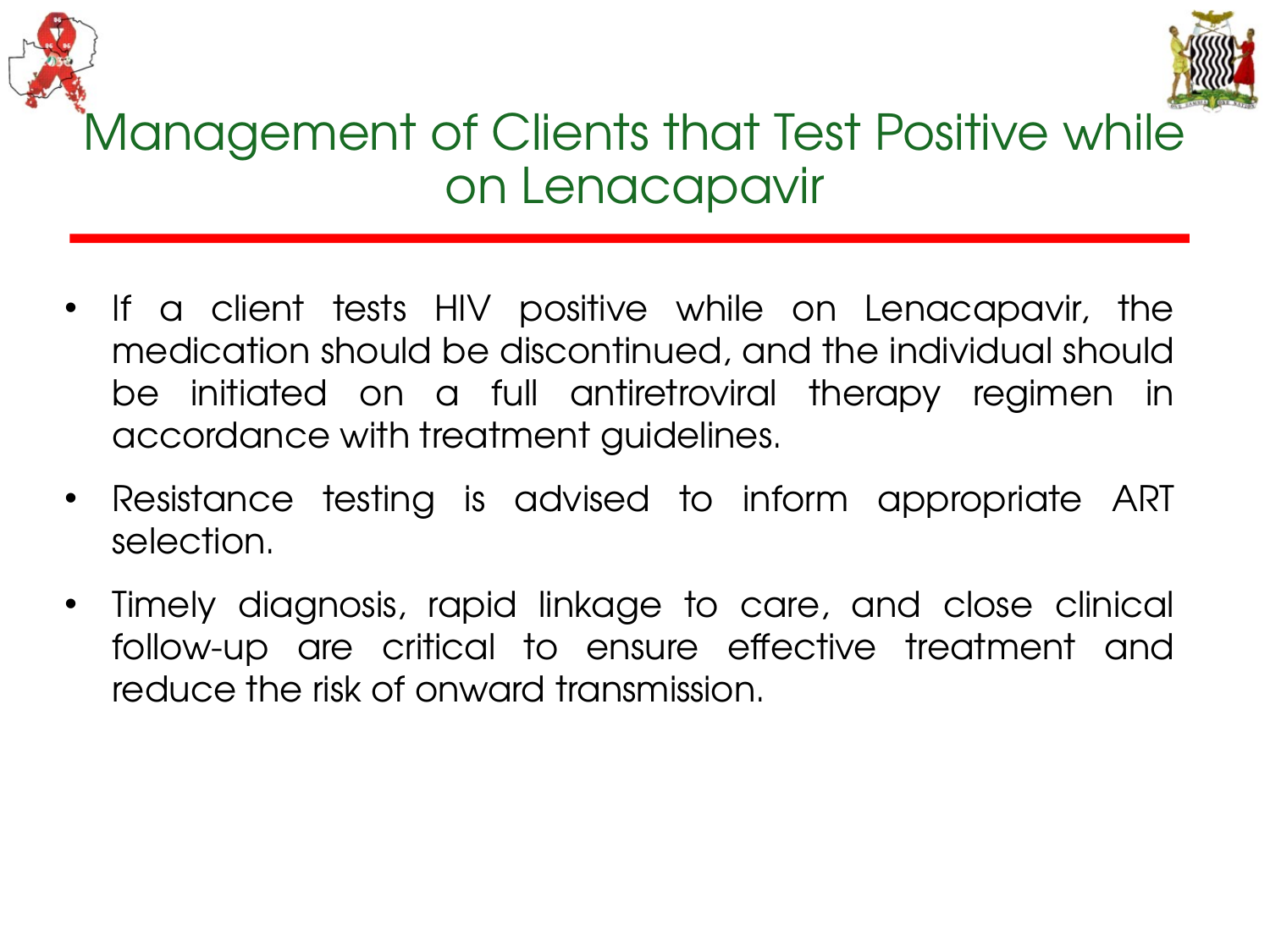

# Management of Clients that Test Positive while on Lenacapavir
If a client tests HIV positive while on Lenacapavir, the medication should be discontinued, and the individual should be initiated on a full antiretroviral therapy regimen in accordance with treatment guidelines.
Resistance testing is advised to inform appropriate ART selection.
Timely diagnosis, rapid linkage to care, and close clinical follow-up are critical to ensure effective treatment and reduce the risk of onward transmission.